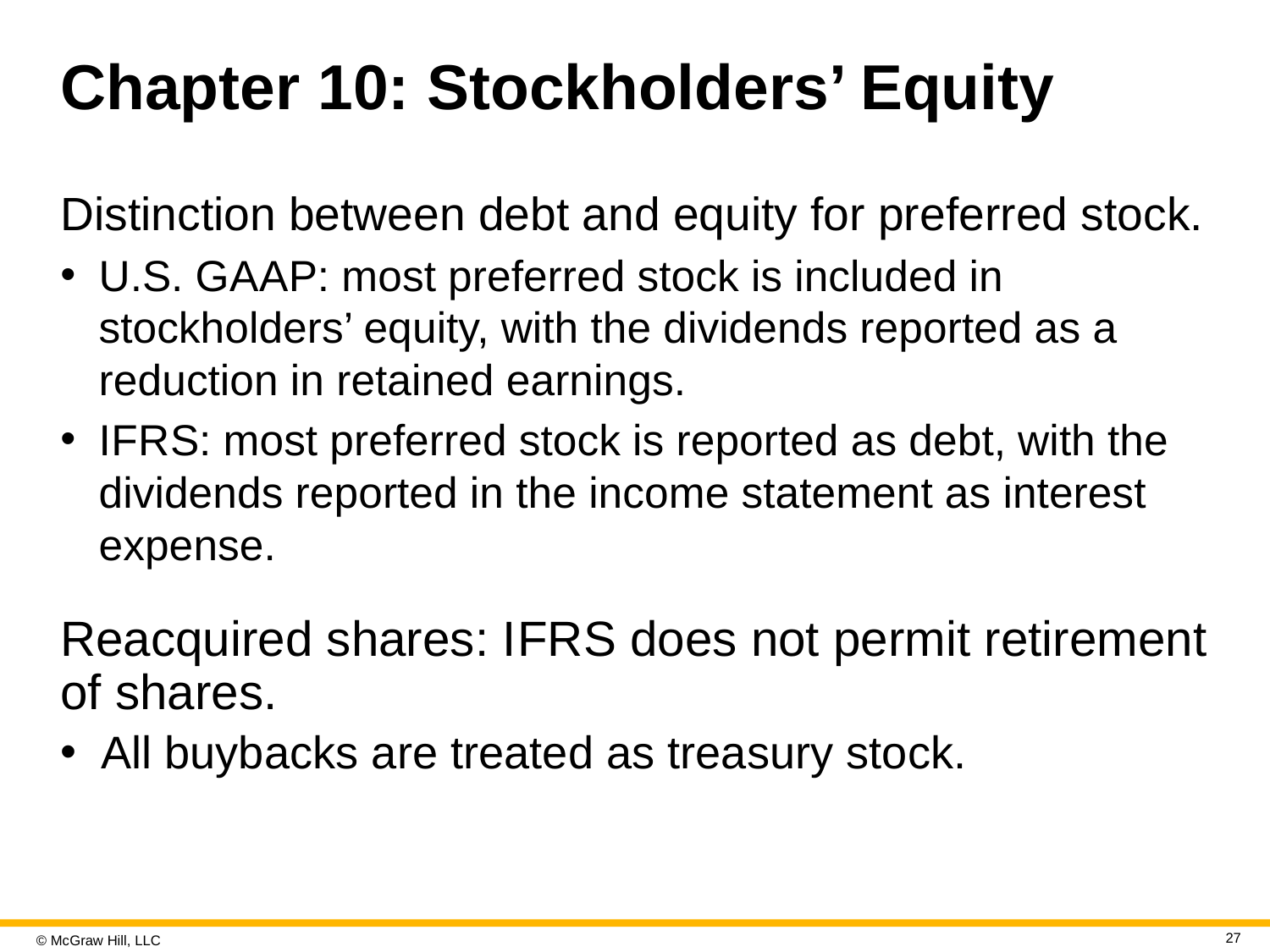

# Chapter 10: Stockholders’ Equity
Distinction between debt and equity for preferred stock.
U.S. G A A P: most preferred stock is included in stockholders’ equity, with the dividends reported as a reduction in retained earnings.
I F R S: most preferred stock is reported as debt, with the dividends reported in the income statement as interest expense.
Reacquired shares: I F R S does not permit retirement of shares.
All buybacks are treated as treasury stock.
27